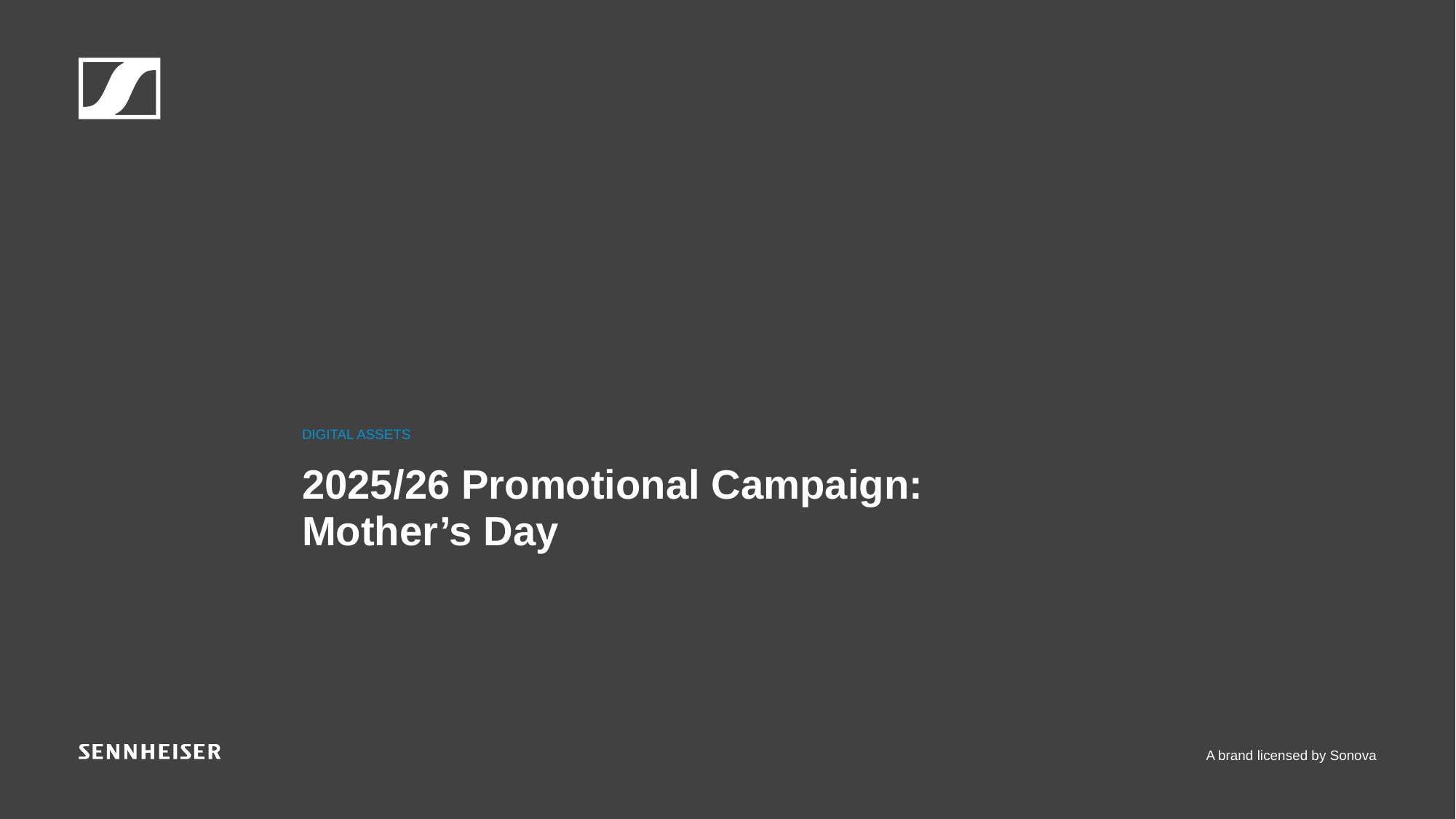

Digital assets
# 2025/26 Promotional Campaign: Mother’s Day